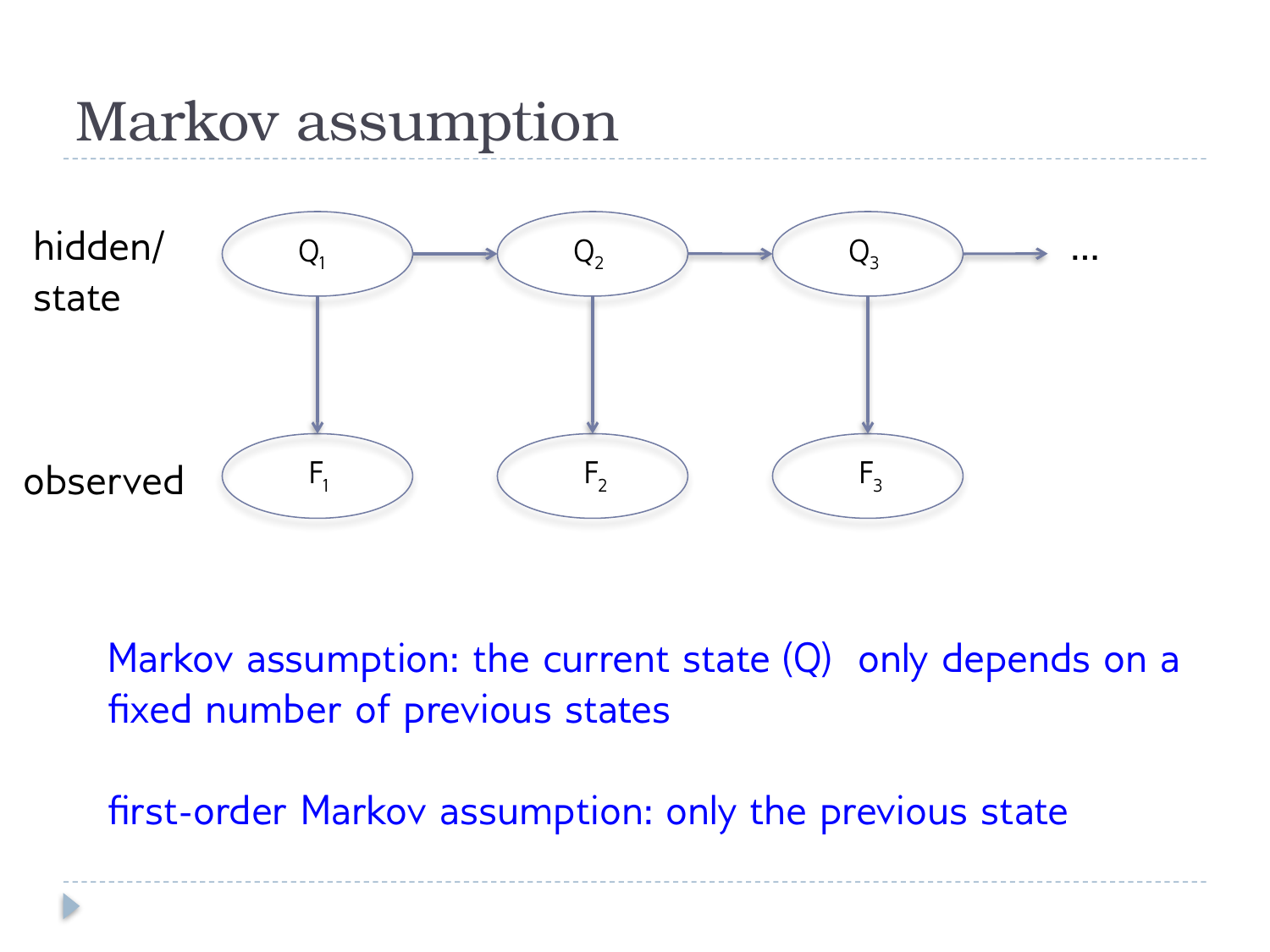

# Markov assumption
hidden/state

…
Q1
Q2
Q3

observed
F1
F2
F3
Markov assumption: the current state (Q)  only depends on a fixed number of previous states

first-order Markov assumption: only the previous state